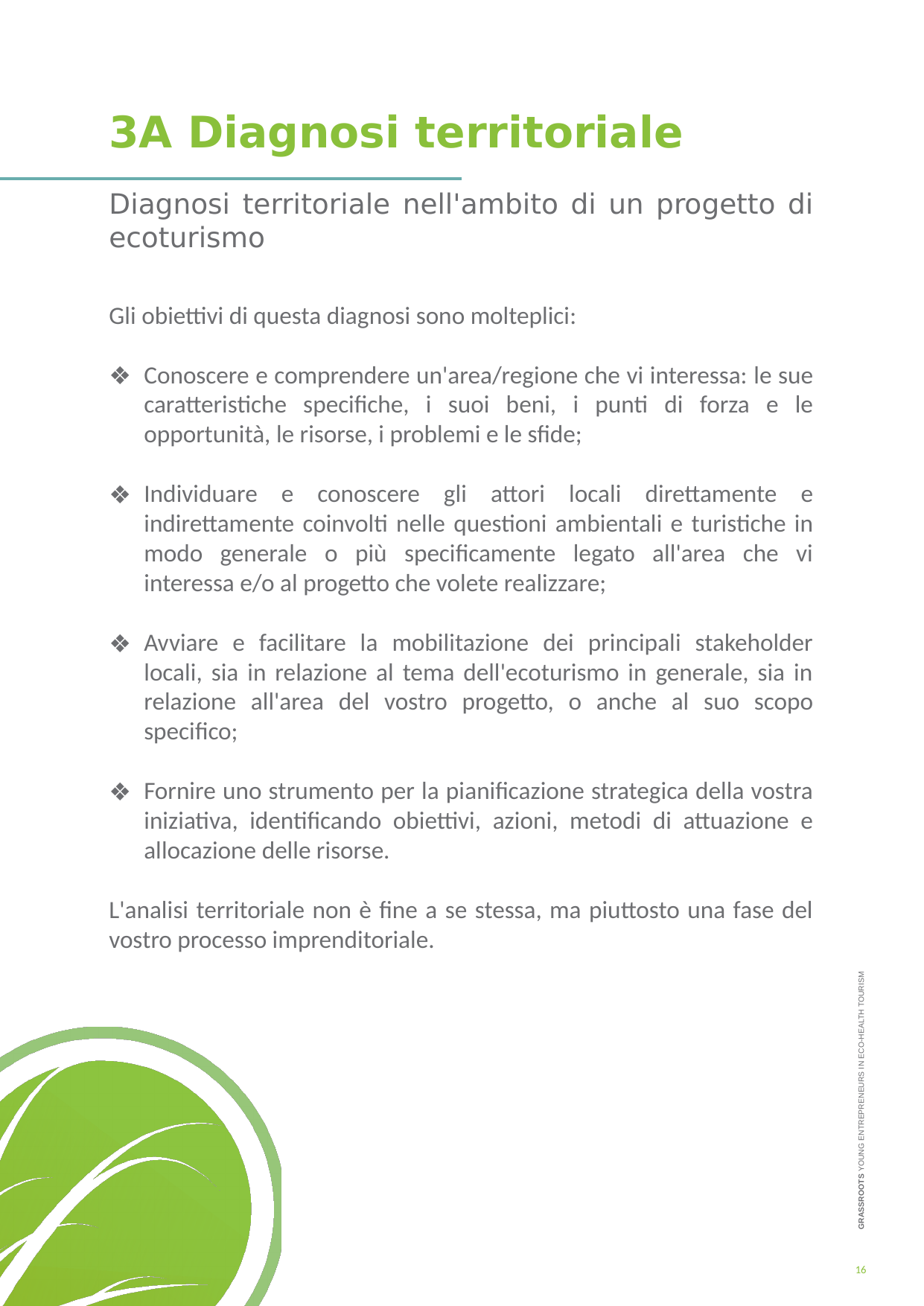

3A Diagnosi territoriale
Diagnosi territoriale nell'ambito di un progetto di ecoturismo
Gli obiettivi di questa diagnosi sono molteplici:

Conoscere e comprendere un'area/regione che vi interessa: le sue caratteristiche specifiche, i suoi beni, i punti di forza e le opportunità, le risorse, i problemi e le sfide;

Individuare e conoscere gli attori locali direttamente e indirettamente coinvolti nelle questioni ambientali e turistiche in modo generale o più specificamente legato all'area che vi interessa e/o al progetto che volete realizzare;

Avviare e facilitare la mobilitazione dei principali stakeholder locali, sia in relazione al tema dell'ecoturismo in generale, sia in relazione all'area del vostro progetto, o anche al suo scopo specifico;

Fornire uno strumento per la pianificazione strategica della vostra iniziativa, identificando obiettivi, azioni, metodi di attuazione e allocazione delle risorse.

L'analisi territoriale non è fine a se stessa, ma piuttosto una fase del vostro processo imprenditoriale.

16